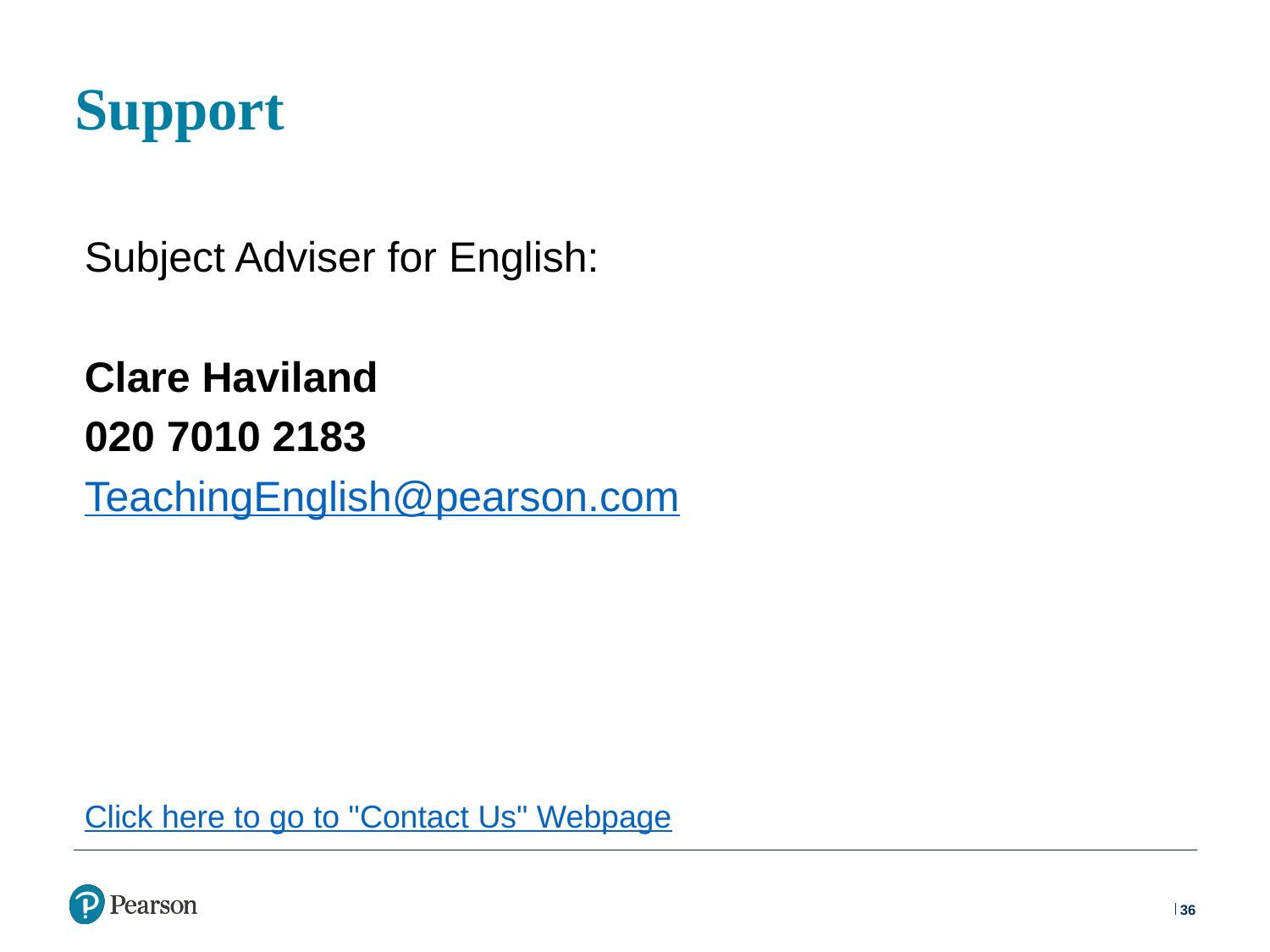

# Support
Subject Adviser for English:

Clare Haviland
020 7010 2183
TeachingEnglish@pearson.com

Click here to go to "Contact Us" Webpage

36